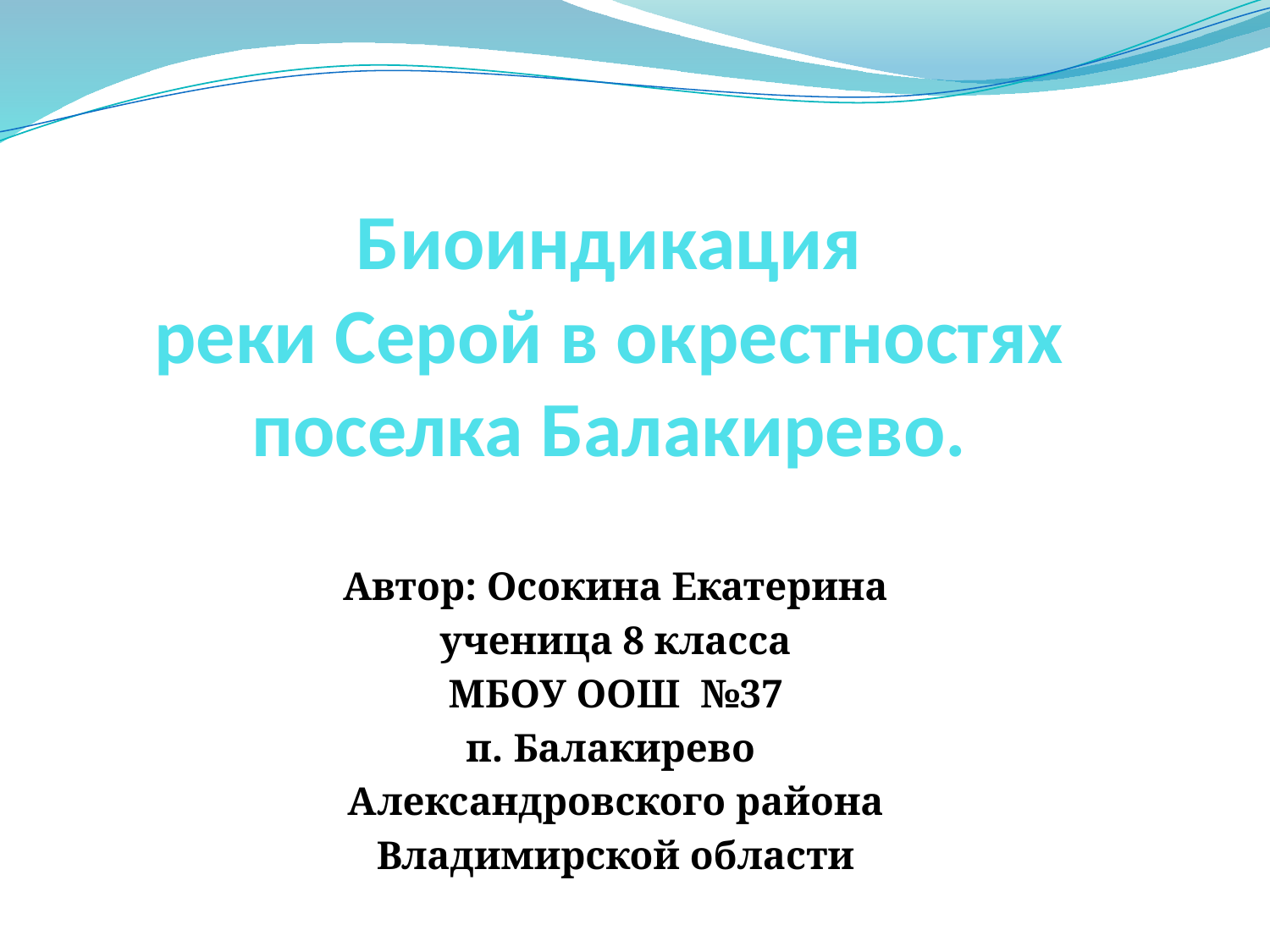

# Биоиндикация реки Серой в окрестностях поселка Балакирево.
Автор: Осокина Екатерина
ученица 8 класса
 МБОУ ООШ  №37
п. Балакирево
 Александровского района
Владимирской области